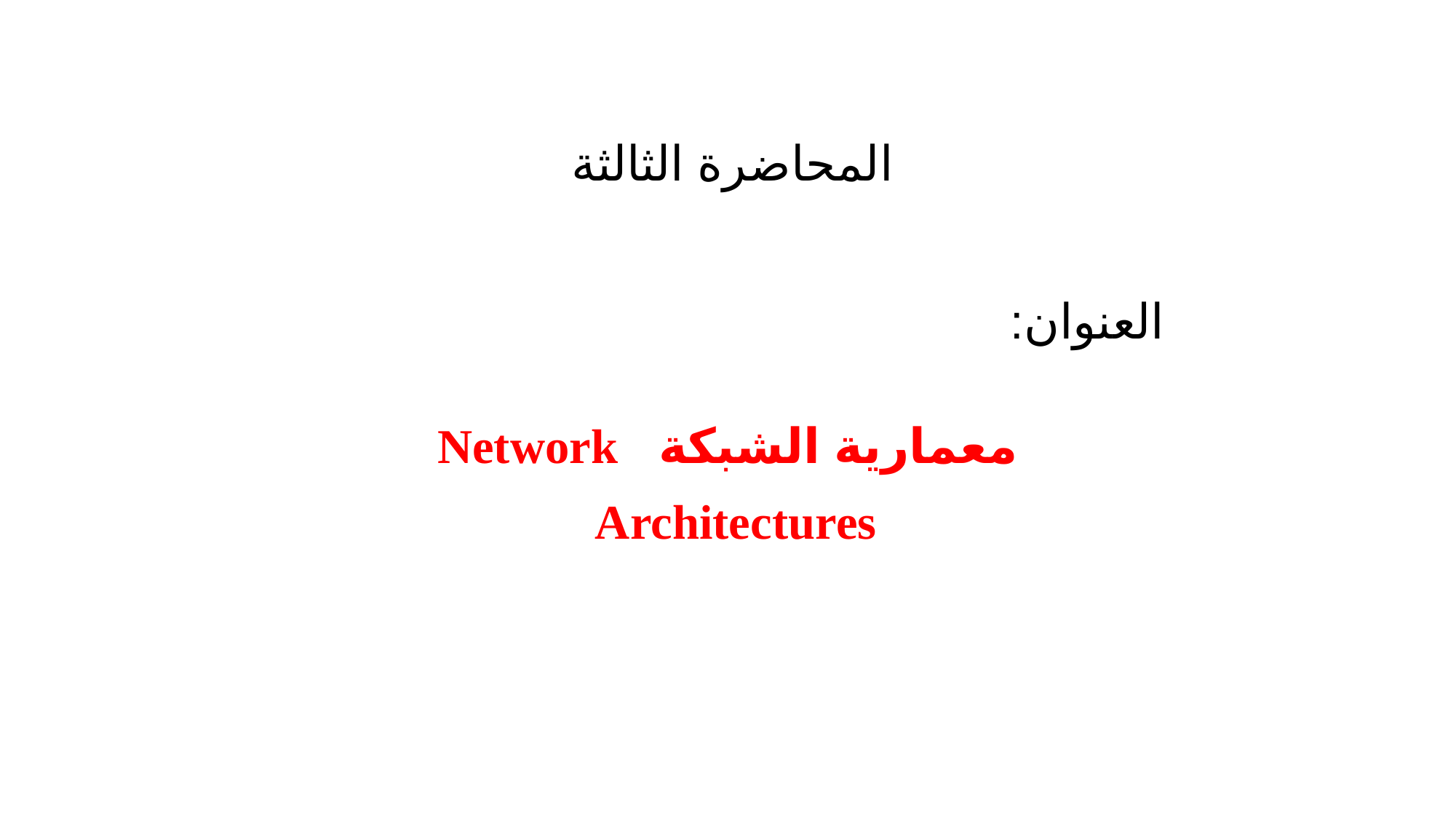

المحاضرة الثالثة

العنوان:

معمارية الشبكة   Network Architectures